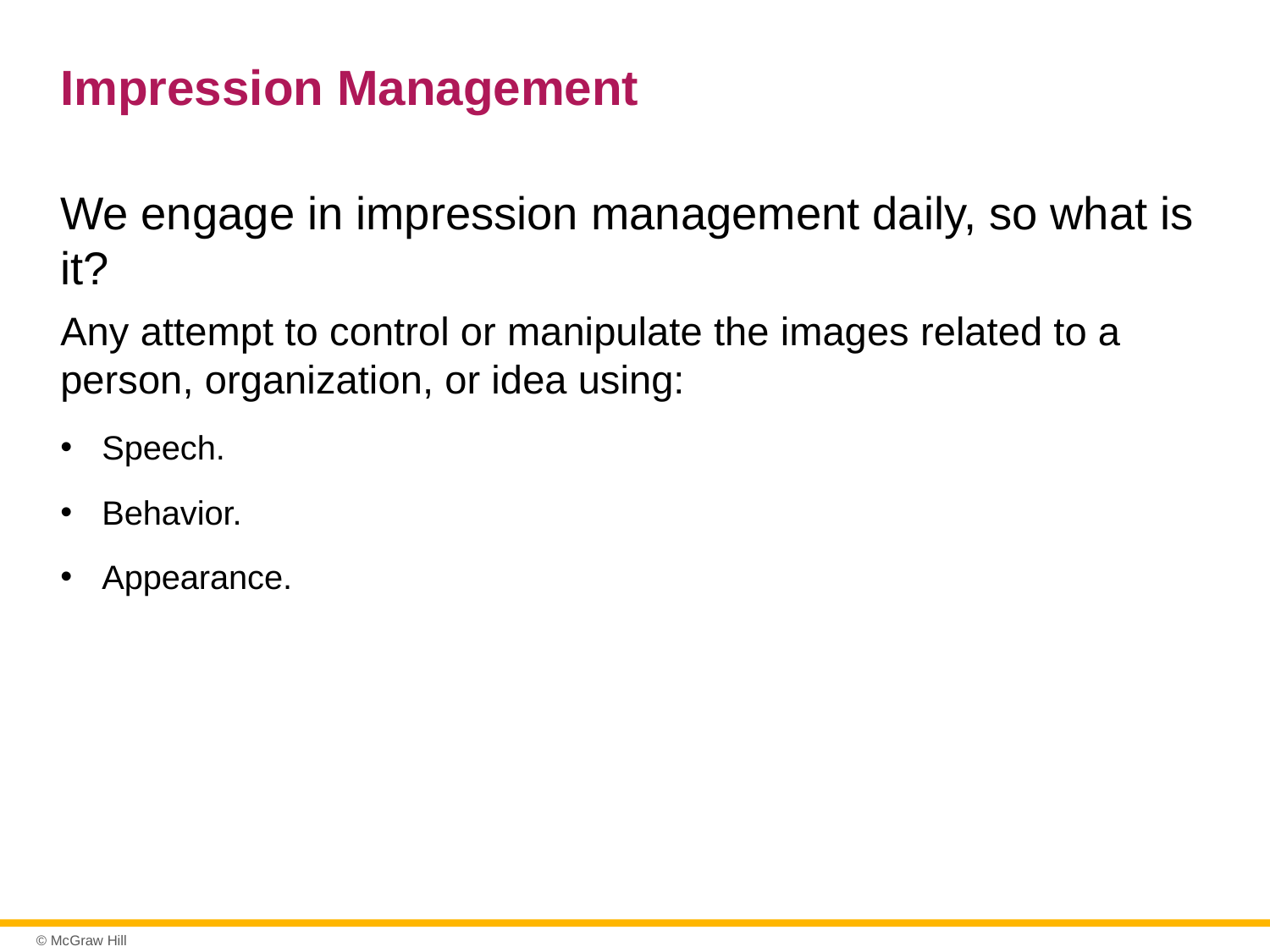

# Impression Management
We engage in impression management daily, so what is it?
Any attempt to control or manipulate the images related to a person, organization, or idea using:
Speech.
Behavior.
Appearance.